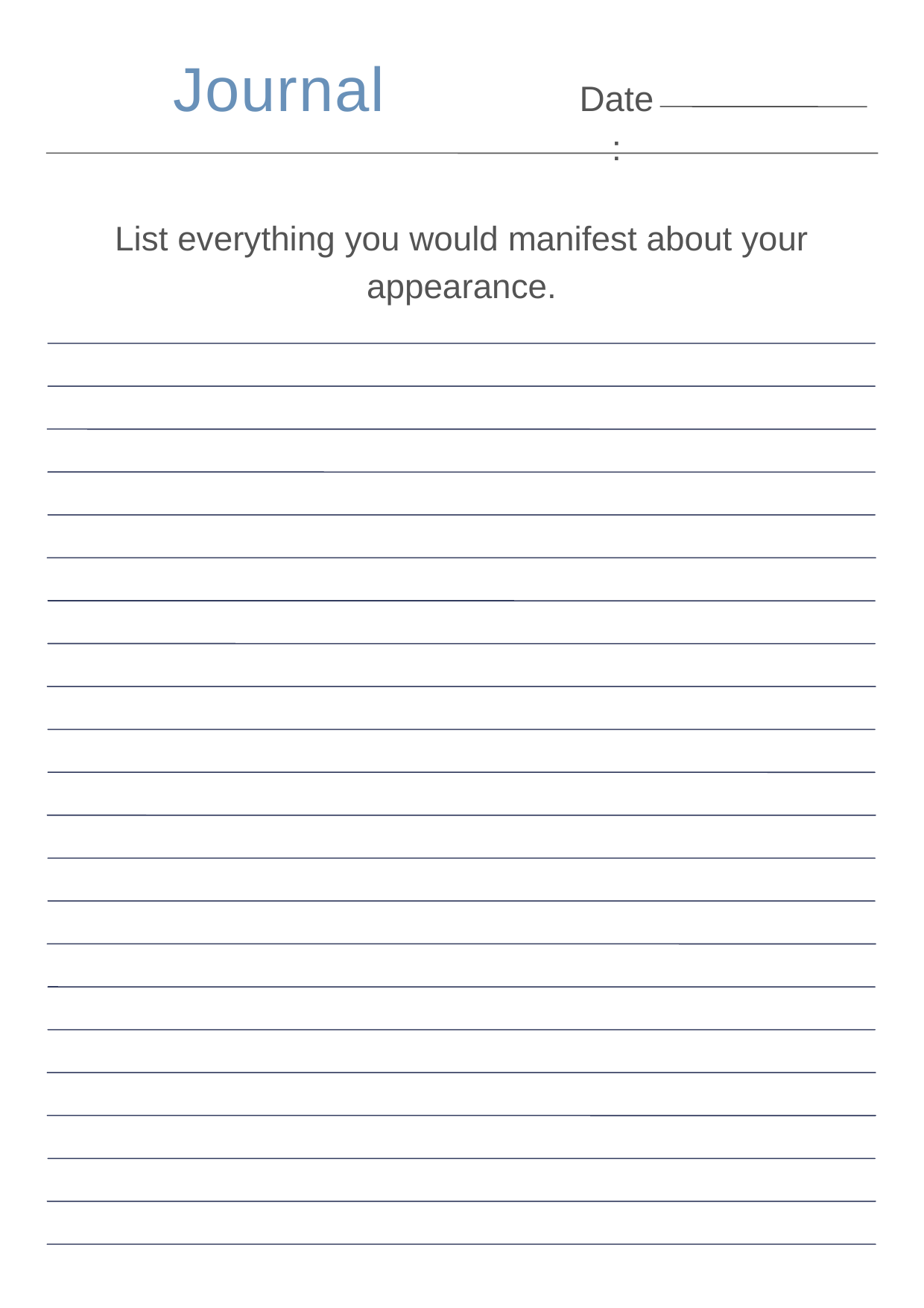

Journal
Date:

List everything you would manifest about your appearance.